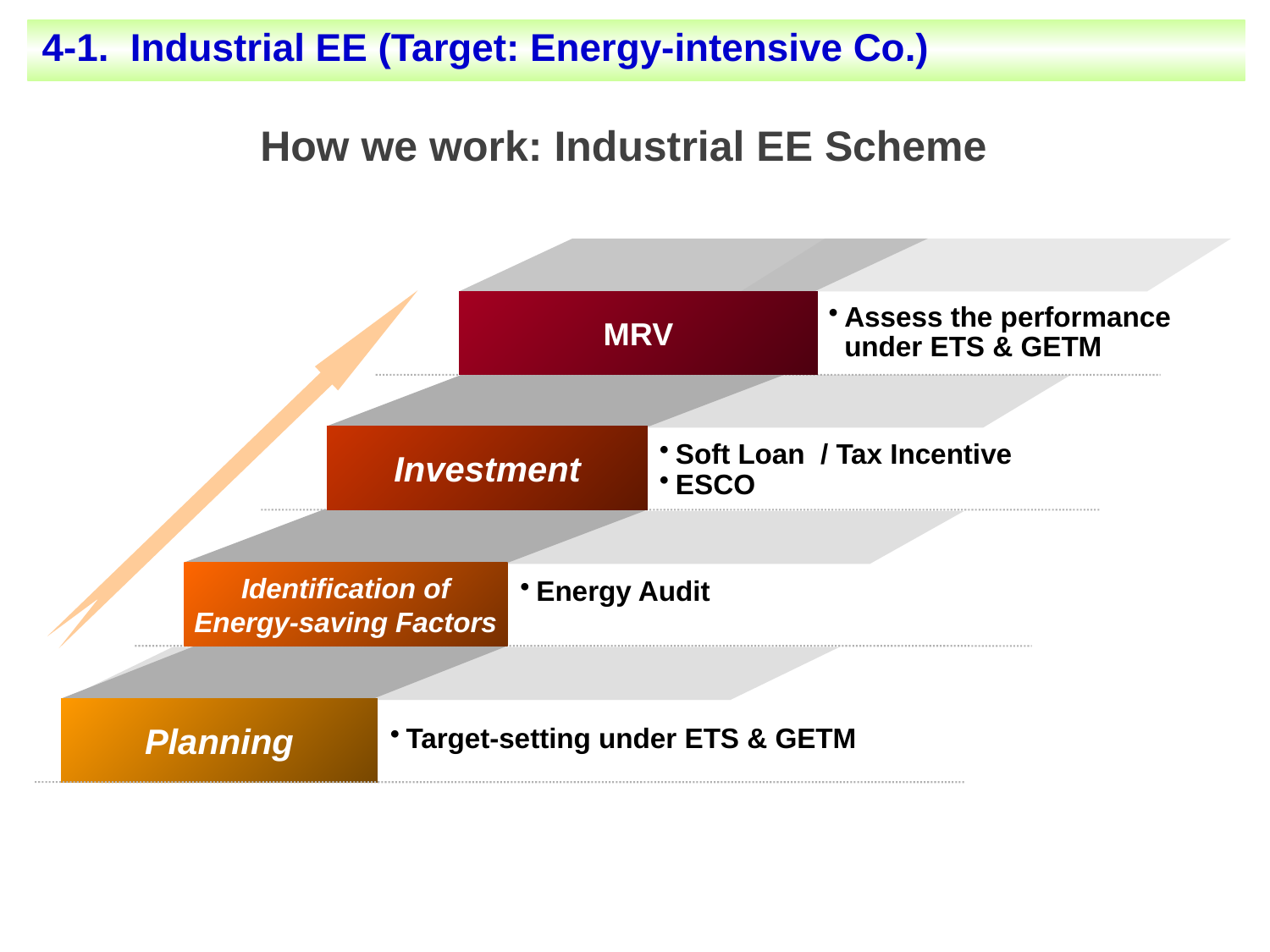

4-1.  Industrial EE (Target: Energy-intensive Co.)
How we work: Industrial EE Scheme

MRV
Assess the performance under ETS & GETM

Investment
Soft Loan  / Tax Incentive
ESCO

Identification of
Energy-saving Factors
Energy Audit

Planning
Target-setting under ETS & GETM

10